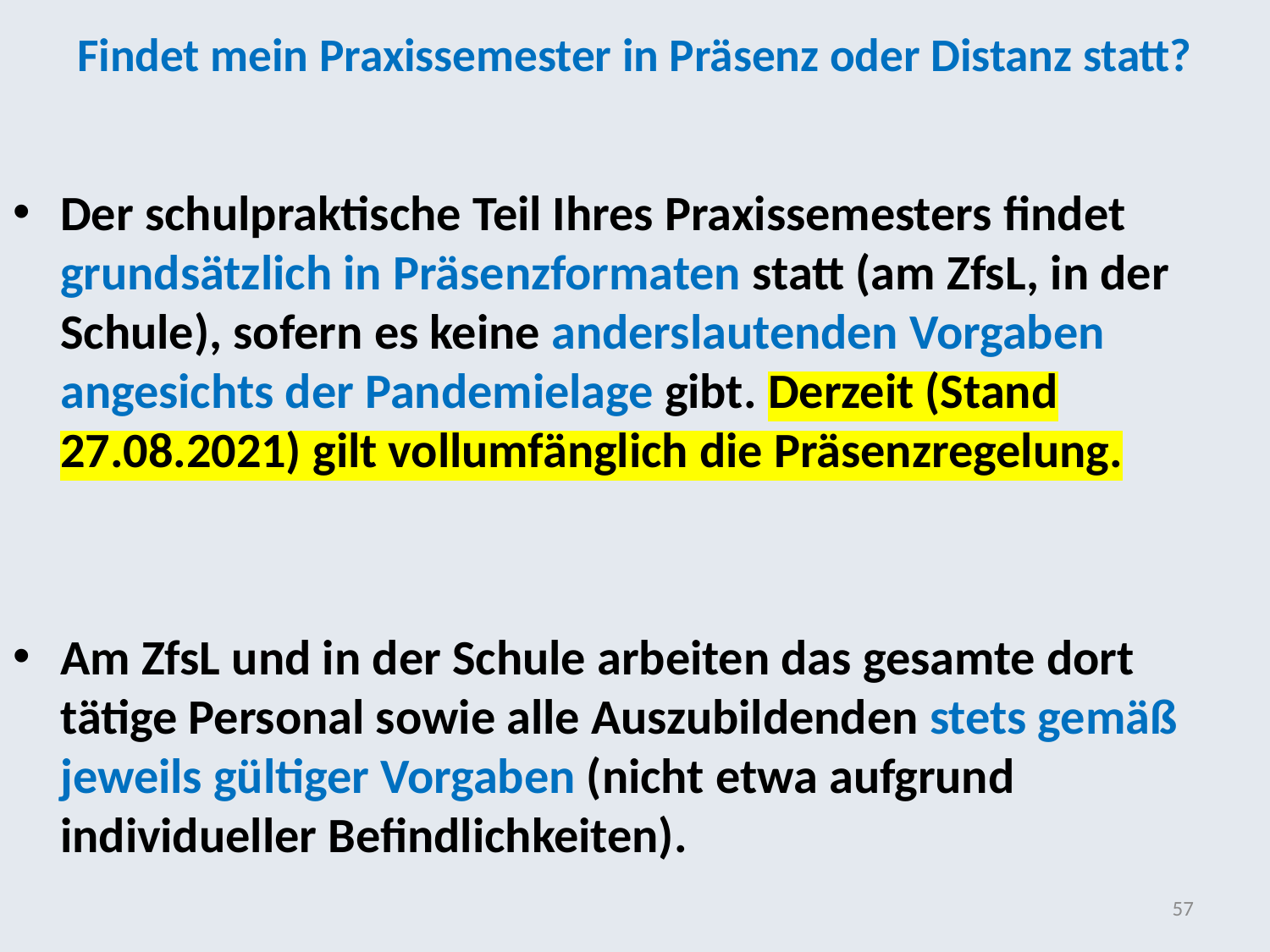

# Findet mein Praxissemester in Präsenz oder Distanz statt?

Der schulpraktische Teil Ihres Praxissemesters findet grundsätzlich in Präsenzformaten statt (am ZfsL, in der Schule), sofern es keine anderslautenden Vorgaben angesichts der Pandemielage gibt. Derzeit (Stand 27.08.2021) gilt vollumfänglich die Präsenzregelung.

Am ZfsL und in der Schule arbeiten das gesamte dort tätige Personal sowie alle Auszubildenden stets gemäß jeweils gültiger Vorgaben (nicht etwa aufgrund individueller Befindlichkeiten).
57